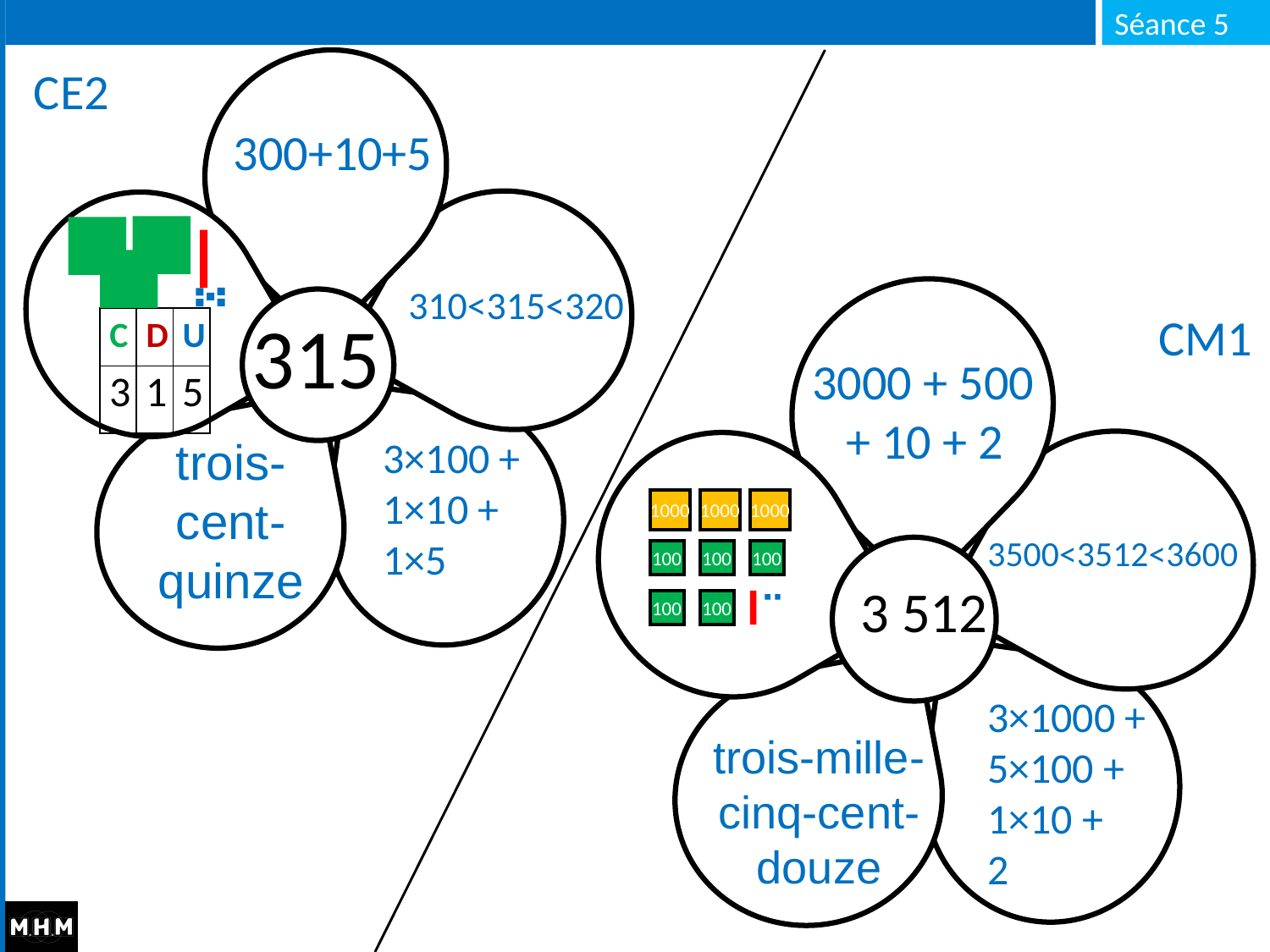

CE2
300+10+5

310<315<320

315

CM1
| C |
| --- |
| 3 |
| D | U |
| --- | --- |
| 1 | 5 |
3000 + 500
   + 10 + 2
3×100 +
1×10 +
1×5
trois-cent-quinze
1000
1000
1000
3500<3512<3600
100
100
100
3 512
100
100

3×1000 + 5×100 + 1×10 +
2
trois-mille-cinq-cent-douze
#